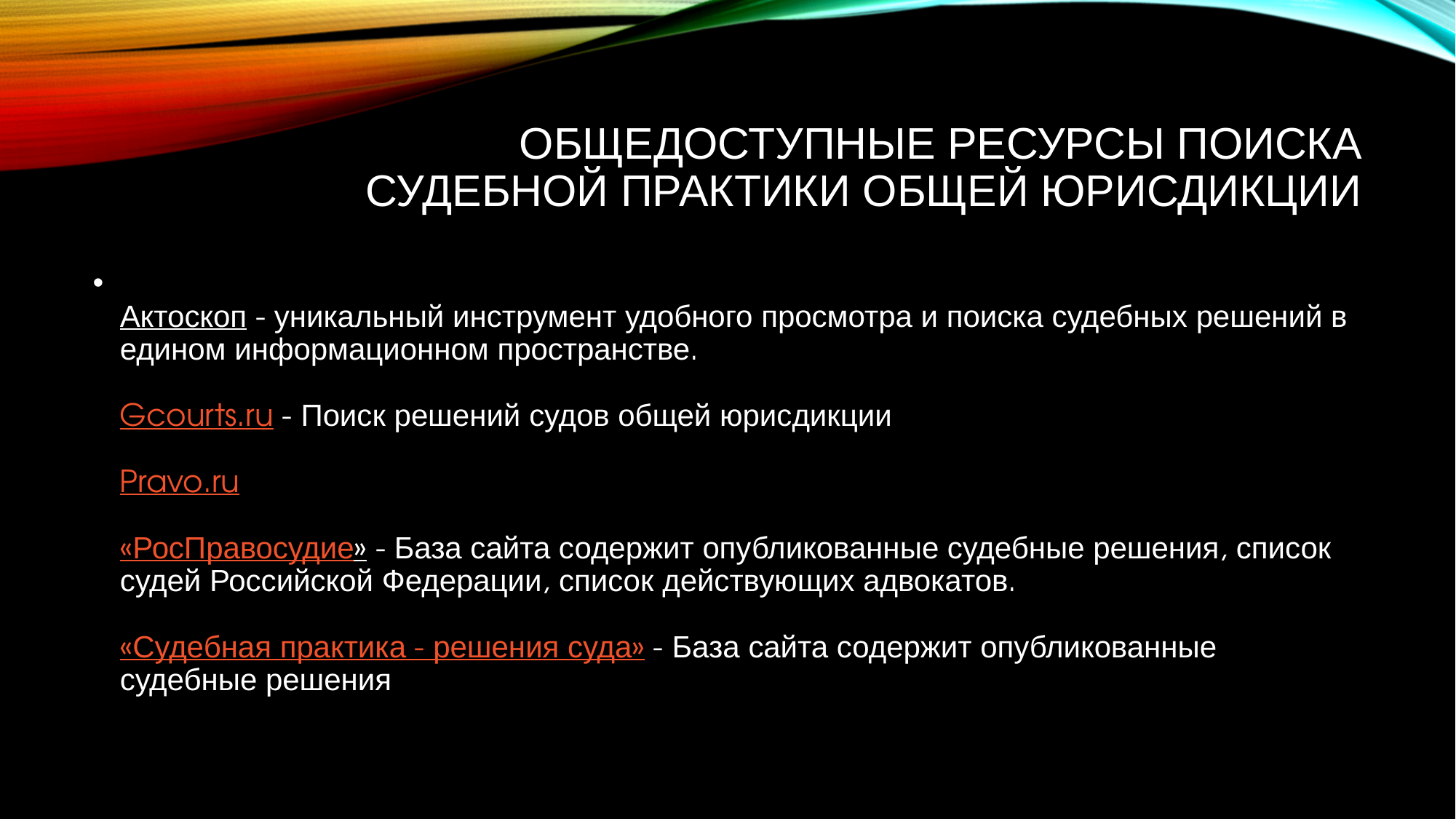

# Общедоступные ресурсы поиска судебной практики общей юрисдикции
Актоскоп - уникальный инструмент удобного просмотра и поиска судебных решений в едином информационном пространстве.
Gcourts.ru - Поиск решений судов общей юрисдикции
Pravo.ru
«РосПравосудие» - База сайта содержит опубликованные судебные решения, список судей Российской Федерации, список действующих адвокатов.
«Судебная практика - решения суда» - База сайта содержит опубликованные судебные решения